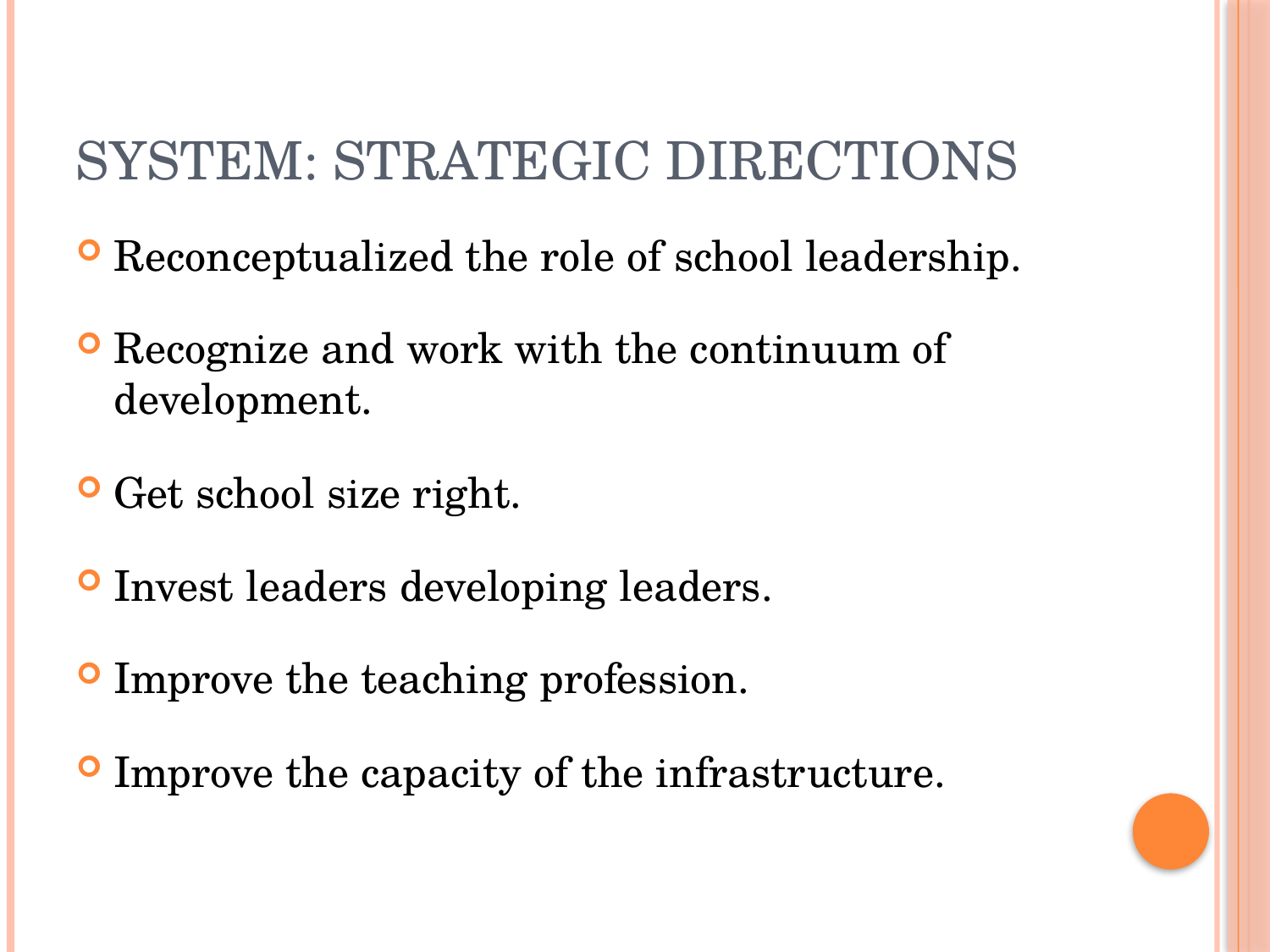

# System: Strategic Directions
Reconceptualized the role of school leadership.
Recognize and work with the continuum of development.
Get school size right.
Invest leaders developing leaders.
Improve the teaching profession.
Improve the capacity of the infrastructure.